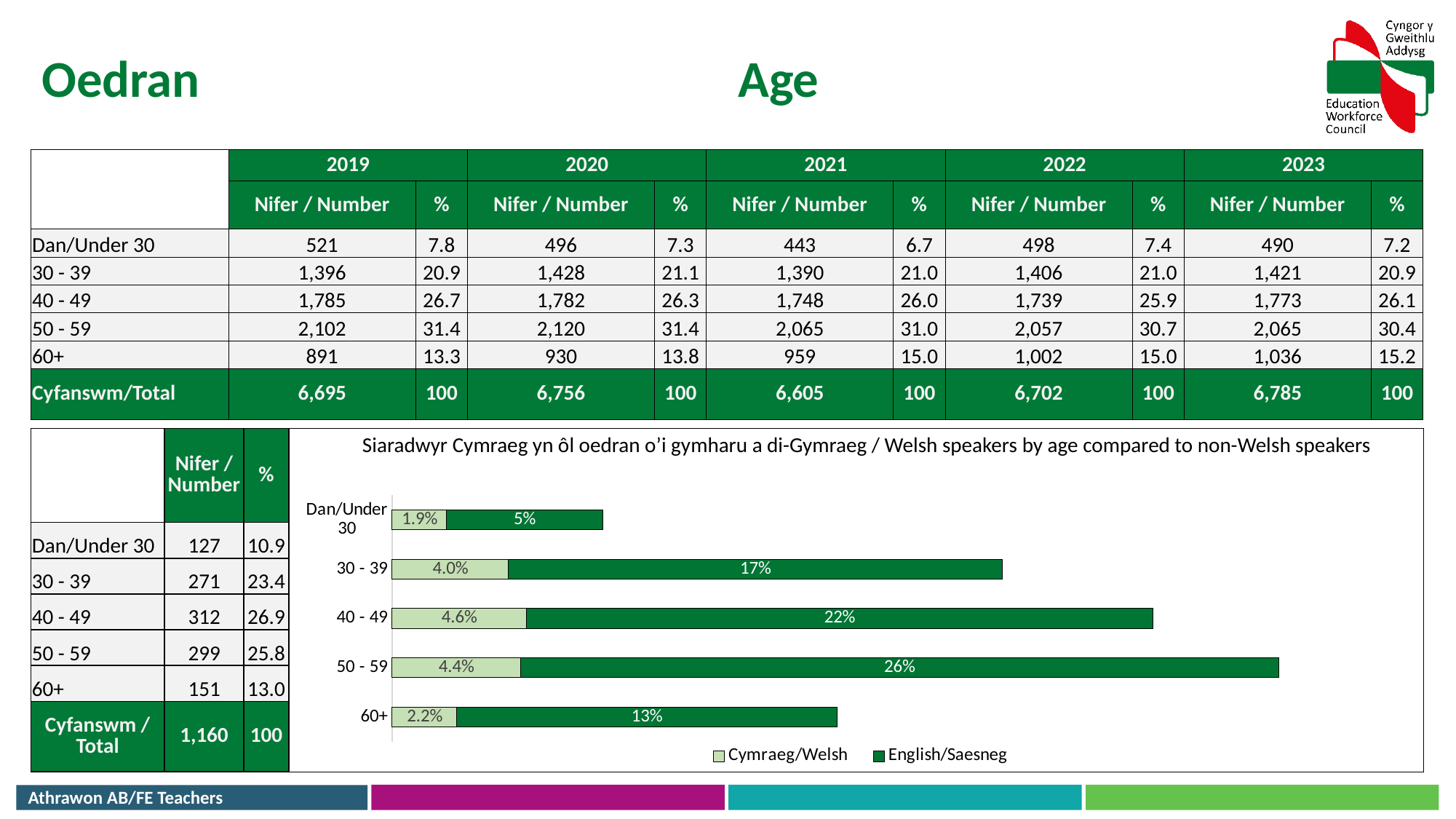

Oedran
Age
|  | 2019 |  | 2020 |  | 2021 |  | 2022 |  | 2023 |  |
| --- | --- | --- | --- | --- | --- | --- | --- | --- | --- | --- |
|  | Nifer / Number | % | Nifer / Number | % | Nifer / Number | % | Nifer / Number | % | Nifer / Number | % |
| Dan/Under 30 | 521 | 7.8 | 496 | 7.3 | 443 | 6.7 | 498 | 7.4 | 490 | 7.2 |
| 30 - 39 | 1,396 | 20.9 | 1,428 | 21.1 | 1,390 | 21.0 | 1,406 | 21.0 | 1,421 | 20.9 |
| 40 - 49 | 1,785 | 26.7 | 1,782 | 26.3 | 1,748 | 26.0 | 1,739 | 25.9 | 1,773 | 26.1 |
| 50 - 59 | 2,102 | 31.4 | 2,120 | 31.4 | 2,065 | 31.0 | 2,057 | 30.7 | 2,065 | 30.4 |
| 60+ | 891 | 13.3 | 930 | 13.8 | 959 | 15.0 | 1,002 | 15.0 | 1,036 | 15.2 |
| Cyfanswm/Total | 6,695 | 100 | 6,756 | 100 | 6,605 | 100 | 6,702 | 100 | 6,785 | 100 |

### Chart

| Category | Cymraeg/Welsh | English/Saesneg |
|---|---|---|
| Dan/Under 30 | 0.018717759764185705 | 0.053500368459837876 |
| 30 - 39 | 0.03994104642593957 | 0.1694915254237288 |
| 40 - 49 | 0.04598378776713338 | 0.21532792925571112 |
| 50 - 59 | 0.04406779661016949 | 0.260280029476787 |
| 60+ | 0.02225497420781135 | 0.13043478260869565 |
Siaradwyr Cymraeg yn ôl oedran o’i gymharu a di-Gymraeg / Welsh speakers by age compared to non-Welsh speakers
|  | Nifer / Number | % |
| --- | --- | --- |
| Dan/Under 30 | 127 | 10.9 |
| 30 - 39 | 271 | 23.4 |
| 40 - 49 | 312 | 26.9 |
| 50 - 59 | 299 | 25.8 |
| 60+ | 151 | 13.0 |
| Cyfanswm / Total | 1,160 | 100 |
Athrawon AB/FE Teachers